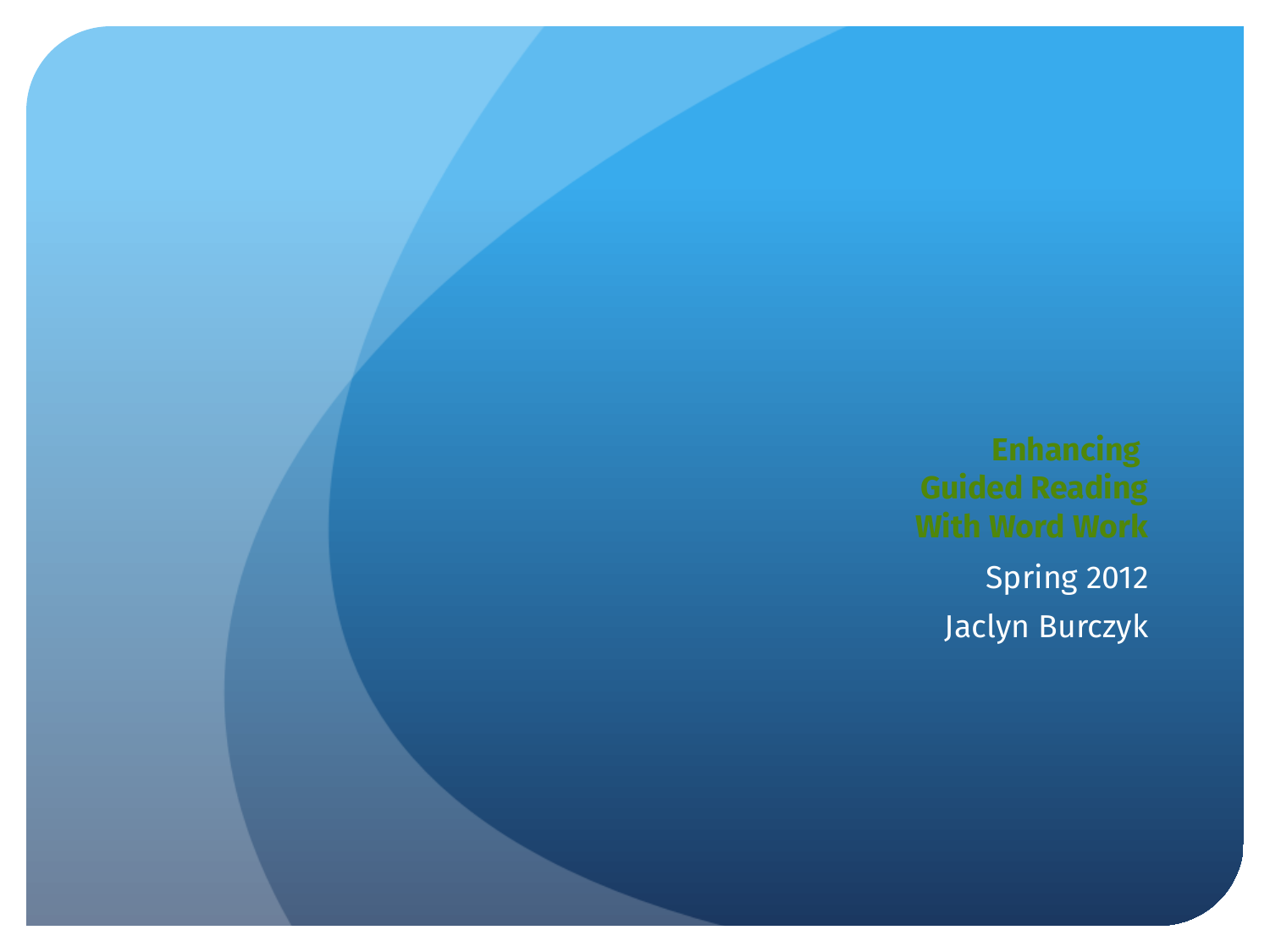

# Enhancing Guided Reading With Word Work
Spring 2012
Jaclyn Burczyk